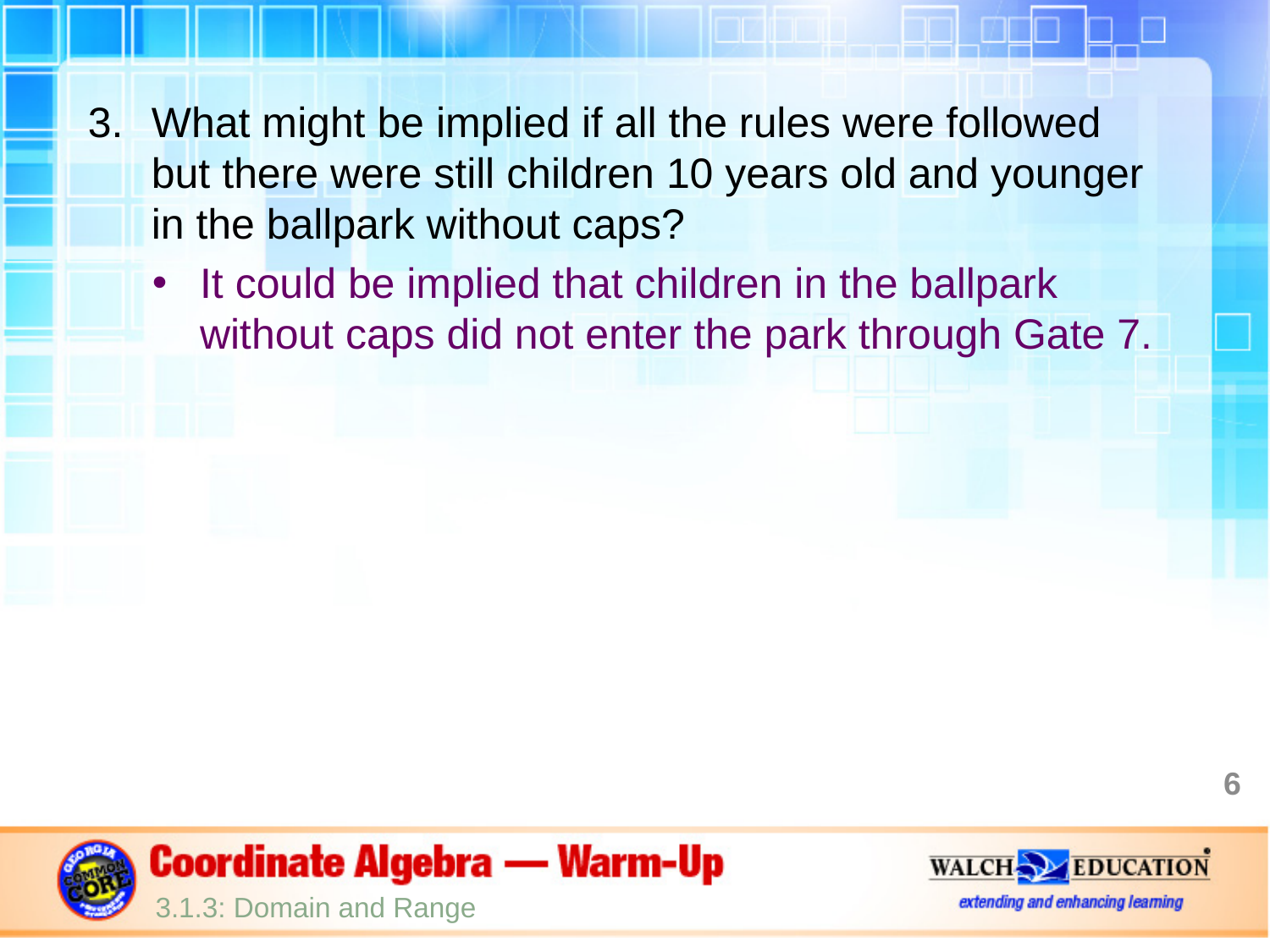

What might be implied if all the rules were followed but there were still children 10 years old and younger in the ballpark without caps?
It could be implied that children in the ballpark without caps did not enter the park through Gate 7.

6

3.1.3: Domain and Range